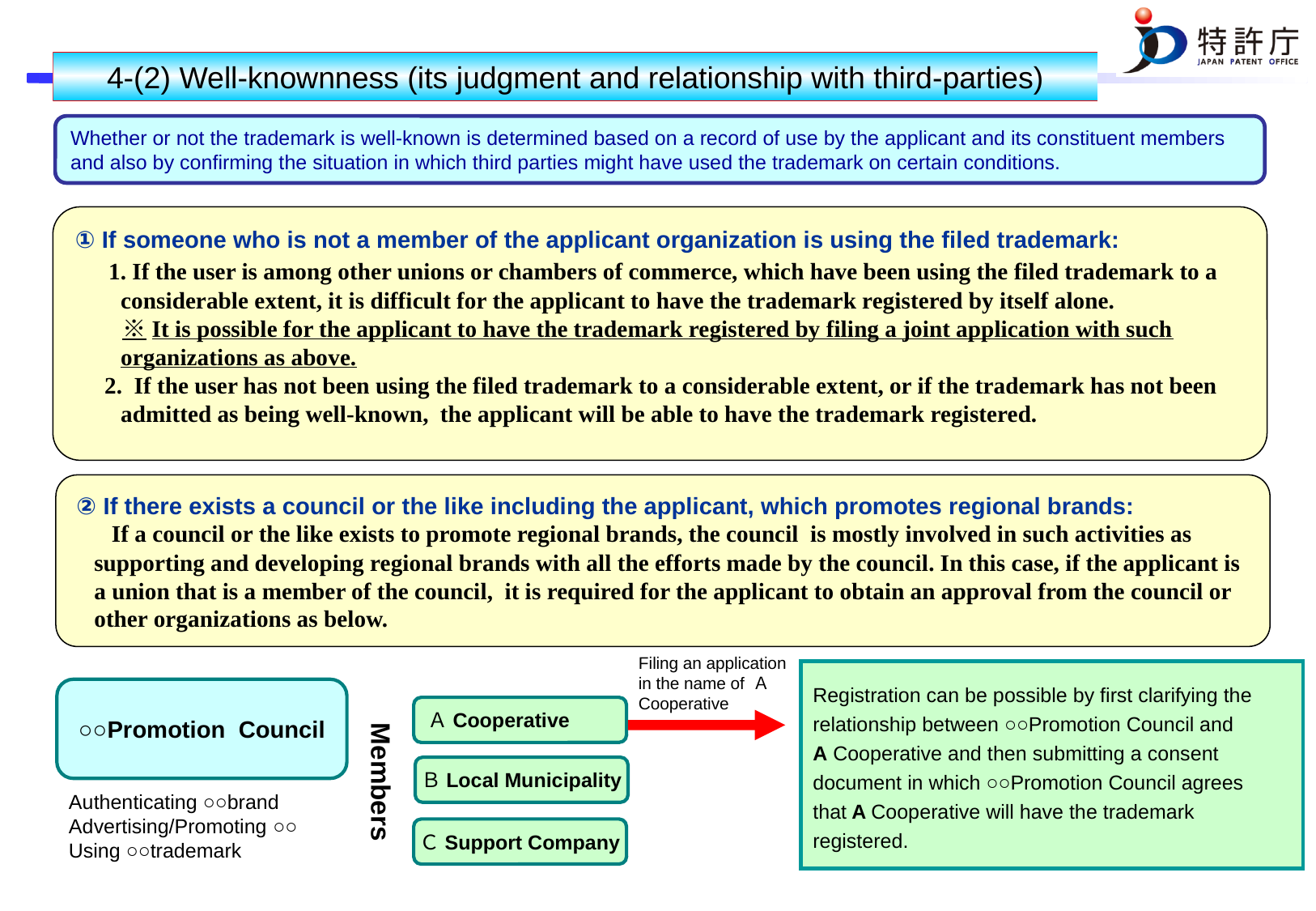

4-(2) Well-knownness (its judgment and relationship with third-parties)
Whether or not the trademark is well-known is determined based on a record of use by the applicant and its constituent members and also by confirming the situation in which third parties might have used the trademark on certain conditions.
① If someone who is not a member of the applicant organization is using the filed trademark:
　1. If the user is among other unions or chambers of commerce, which have been using the filed trademark to a considerable extent, it is difficult for the applicant to have the trademark registered by itself alone.
　　※It is possible for the applicant to have the trademark registered by filing a joint application with such organizations as above.
　2.  If the user has not been using the filed trademark to a considerable extent, or if the trademark has not been admitted as being well-known,  the applicant will be able to have the trademark registered.
② If there exists a council or the like including the applicant, which promotes regional brands:
      If a council or the like exists to promote regional brands, the council  is mostly involved in such activities as
   supporting and developing regional brands with all the efforts made by the council. In this case, if the applicant is
   a union that is a member of the council,  it is required for the applicant to obtain an approval from the council or
   other organizations as below.
Filing an application in the name of ＡCooperative
Registration can be possible by first clarifying the
relationship between ○○Promotion Council and
A Cooperative and then submitting a consent
document in which ○○Promotion Council agrees
that A Cooperative will have the trademark
registered.
○○Promotion  Council
ＡCooperative
Members

ＢLocal Municipality
Authenticating ○○brand
Advertising/Promoting ○○
Using ○○trademark
ＣSupport Company